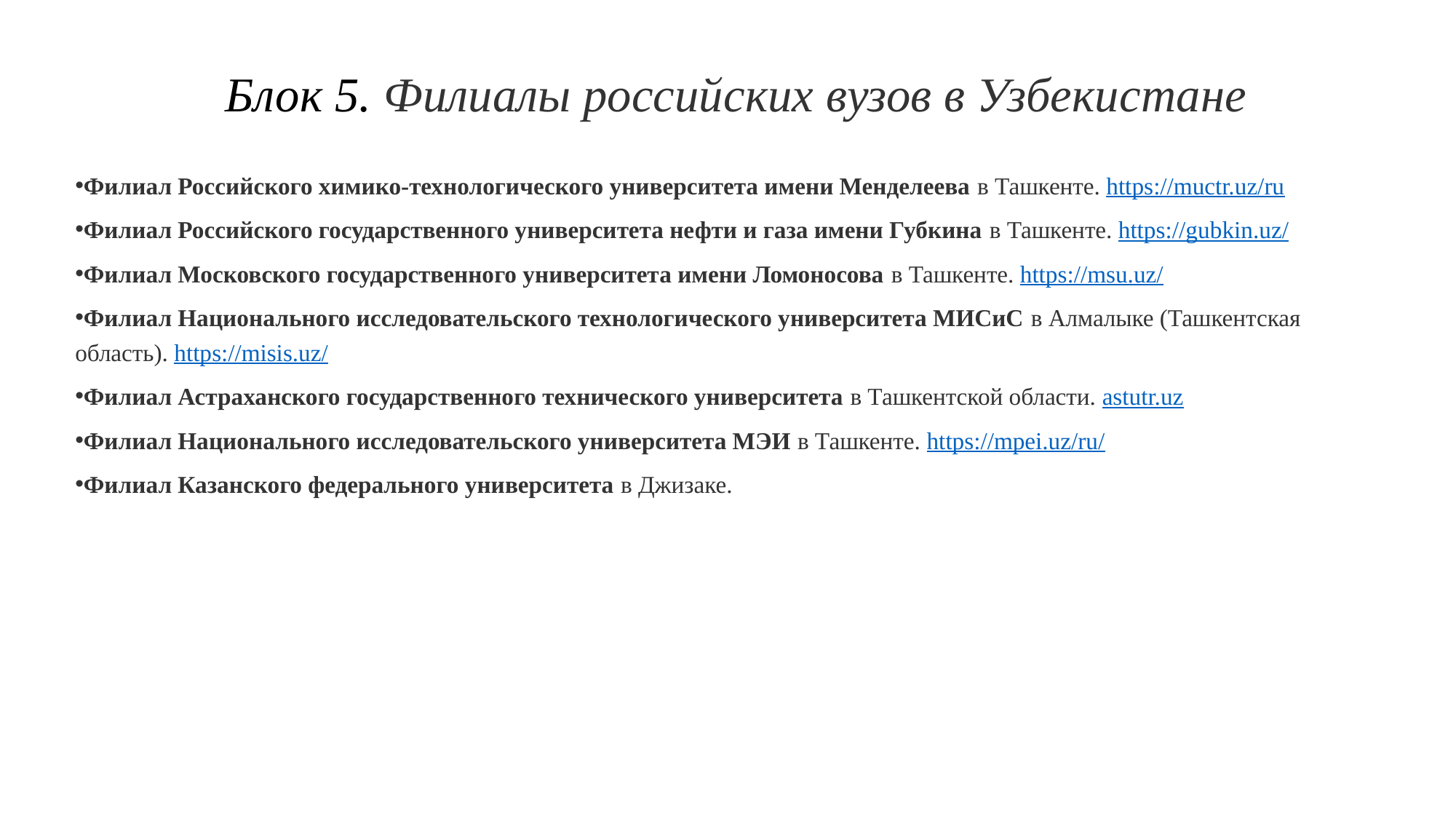

Блок 5. Филиалы российских вузов в Узбекистане

Филиал Российского химико-технологического университета имени Менделеева в Ташкенте. https://muctr.uz/ru
Филиал Российского государственного университета нефти и газа имени Губкина в Ташкенте. https://gubkin.uz/
Филиал Московского государственного университета имени Ломоносова в Ташкенте. https://msu.uz/
Филиал Национального исследовательского технологического университета МИСиС в Алмалыке (Ташкентская область). https://misis.uz/
Филиал Астраханского государственного технического университета в Ташкентской области. astutr.uz
Филиал Национального исследовательского университета МЭИ в Ташкенте. https://mpei.uz/ru/
Филиал Казанского федерального университета в Джизаке.